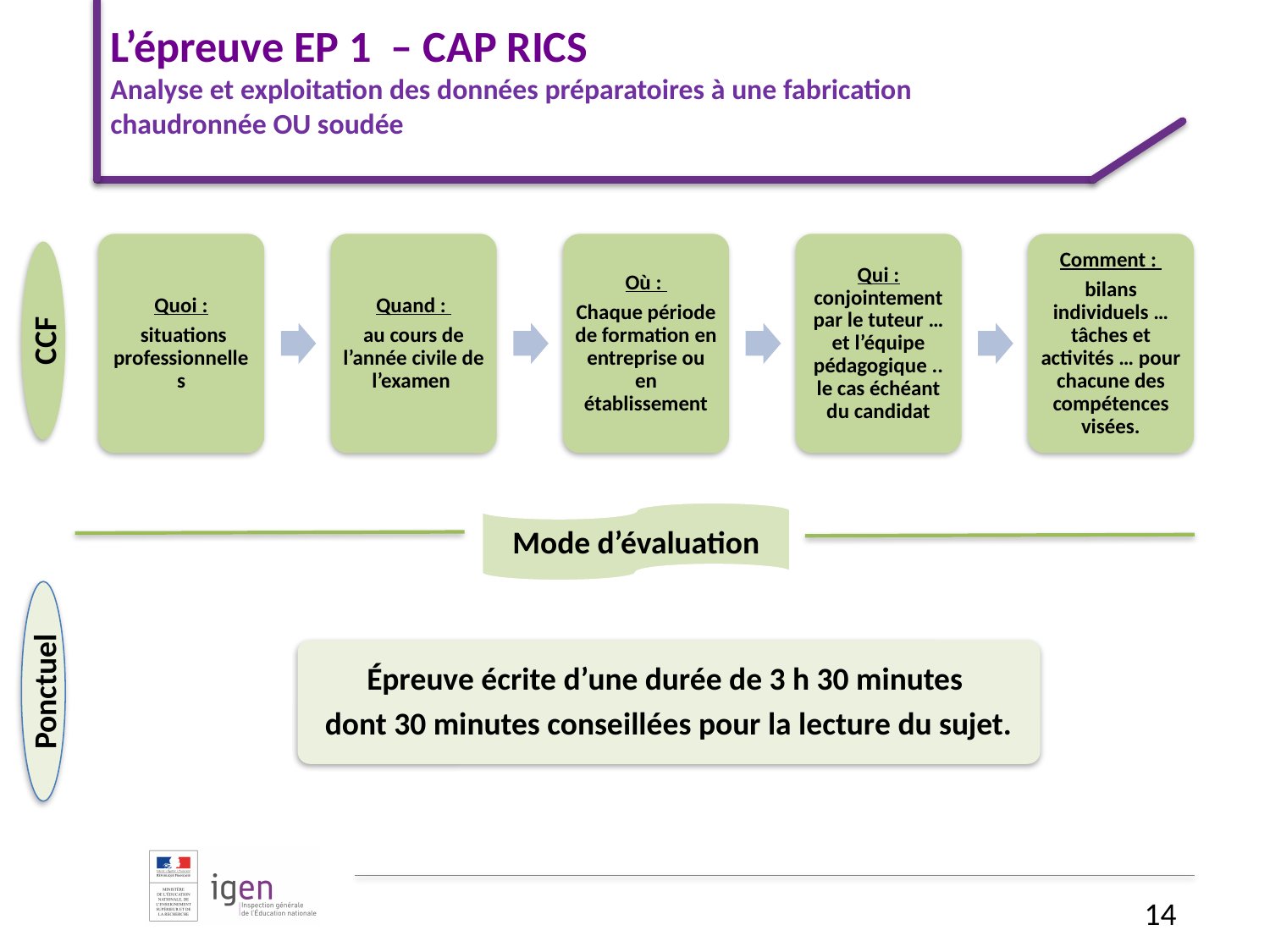

# L’épreuve EP 1  – CAP RICS Analyse et exploitation des données préparatoires à une fabrication chaudronnée OU soudée
Quoi :
 situations professionnelles

Quand :
au cours de l’année civile de l’examen

Où :
Chaque période de formation en entreprise ou en établissement

Qui : conjointement par le tuteur …et l’équipe pédagogique .. le cas échéant du candidat

Comment :
bilans individuels … tâches et activités … pour chacune des compétences visées.
CCF
Épreuve écrite d’une durée de 3 h 30 minutes
dont 30 minutes conseillées pour la lecture du sujet.
Ponctuel
Mode d’évaluation
14